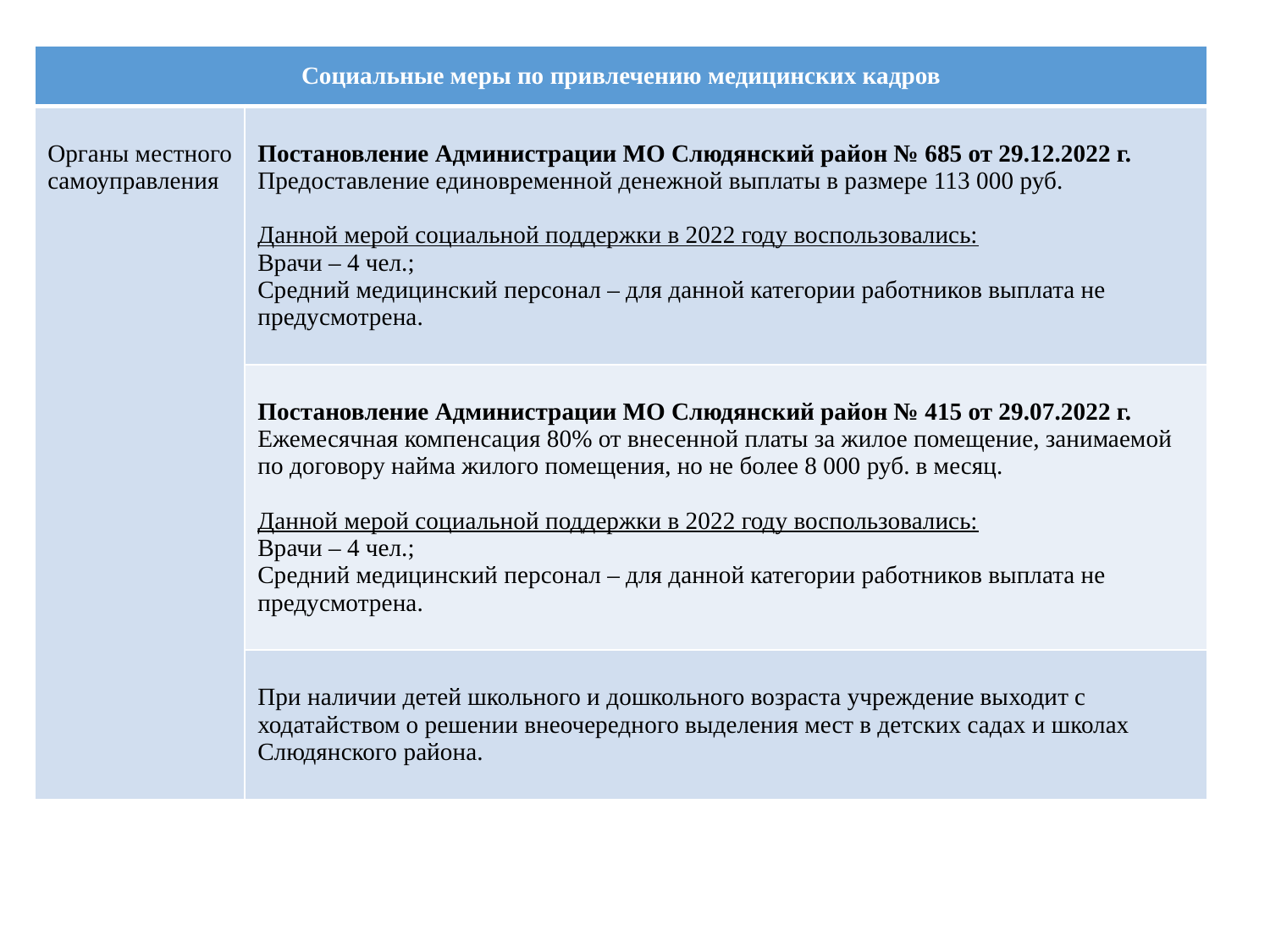

| Социальные меры по привлечению медицинских кадров |  |
| --- | --- |
| Органы местного самоуправления | Постановление Администрации МО Слюдянский район № 685 от 29.12.2022 г. Предоставление единовременной денежной выплаты в размере 113 000 руб. Данной мерой социальной поддержки в 2022 году воспользовались: Врачи – 4 чел.; Средний медицинский персонал – для данной категории работников выплата не предусмотрена. |
|  | Постановление Администрации МО Слюдянский район № 415 от 29.07.2022 г. Ежемесячная компенсация 80% от внесенной платы за жилое помещение, занимаемой по договору найма жилого помещения, но не более 8 000 руб. в месяц. Данной мерой социальной поддержки в 2022 году воспользовались: Врачи – 4 чел.; Средний медицинский персонал – для данной категории работников выплата не предусмотрена. |
|  | При наличии детей школьного и дошкольного возраста учреждение выходит с ходатайством о решении внеочередного выделения мест в детских садах и школах Слюдянского района. |